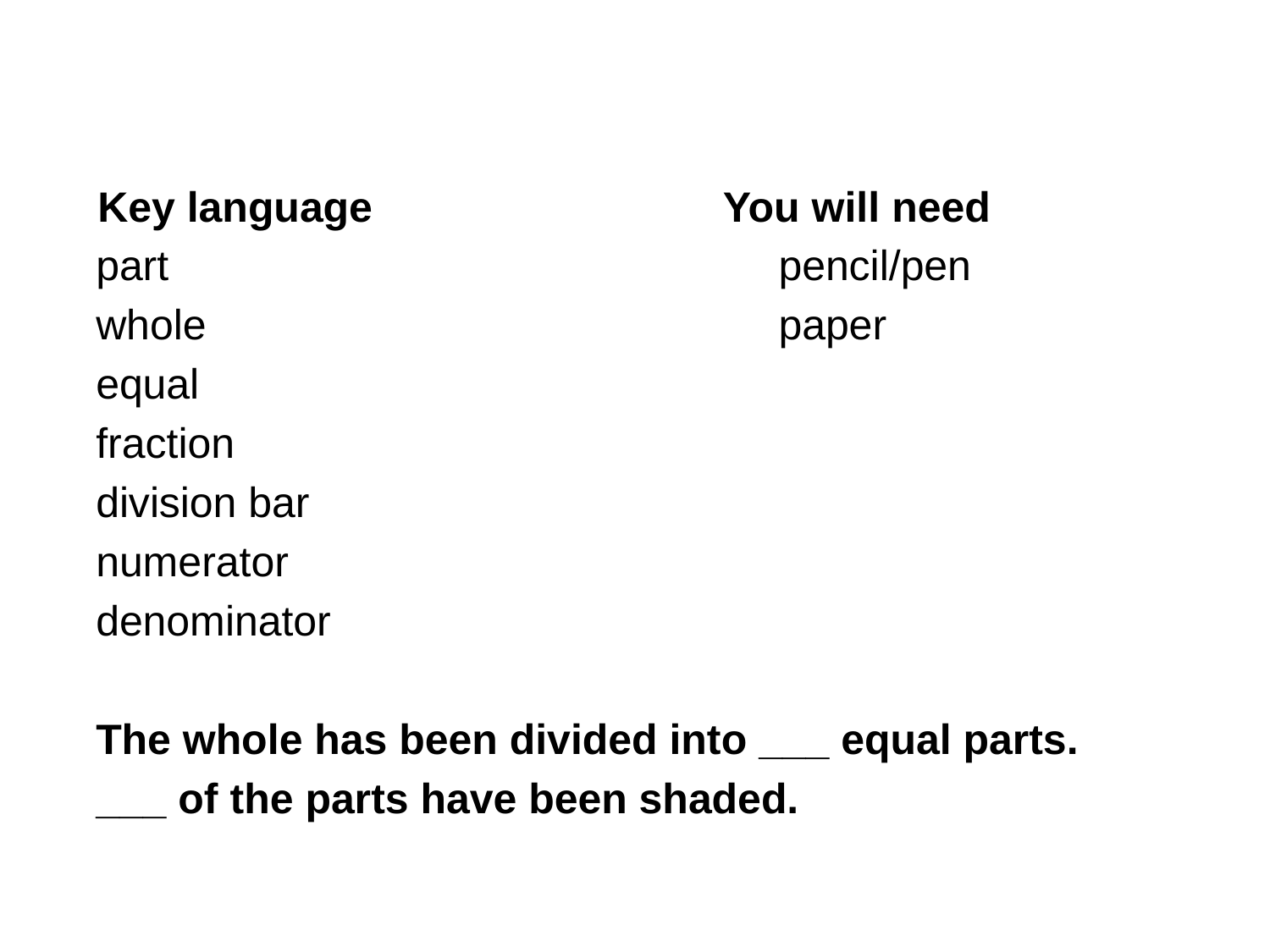

#
Key language
You will need
part					pencil/pen
whole					paper
equal
fraction
division bar
numerator
denominator

The whole has been divided into ___ equal parts.
___ of the parts have been shaded.